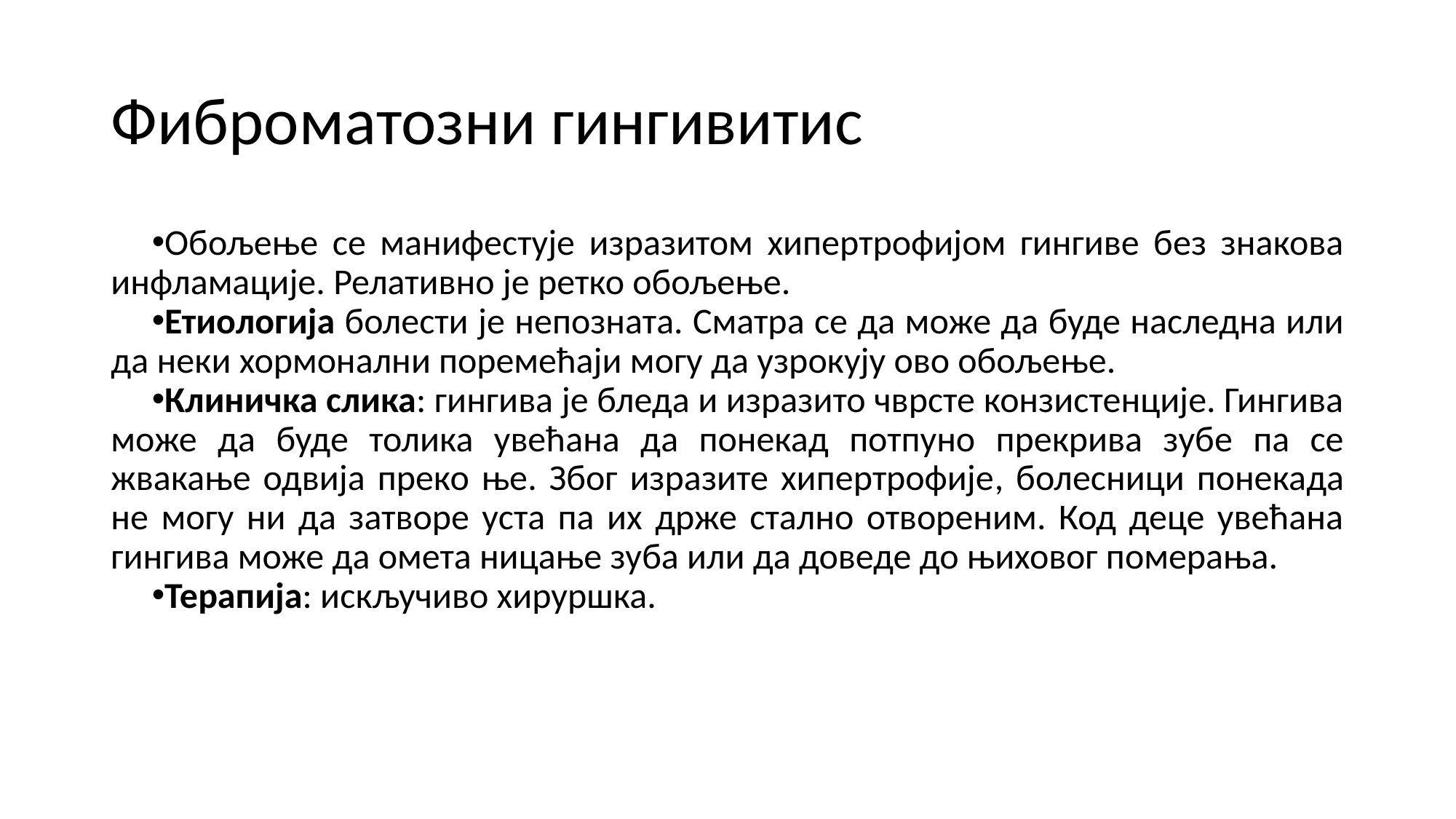

# Фиброматозни гингивитис
Обољење се манифестује изразитом хипертрофијом гингиве без знакова инфламације. Релативно је ретко обољење.
Етиологија болести је непозната. Сматра се да може да буде наследна или да неки хормонални поремећаји могу да узрокују ово обољење.
Клиничка слика: гингива је бледа и изразито чврсте конзистенције. Гингива може да буде толика увећана да понекад потпуно прекрива зубе па се жвакање одвија преко ње. Због изразите хипертрофије, болесници понекада не могу ни да затворе уста па их држе стално отвореним. Код деце увећана гингива може да омета ницање зуба или да доведе до њиховог померања.
Терапија: искључиво хируршка.